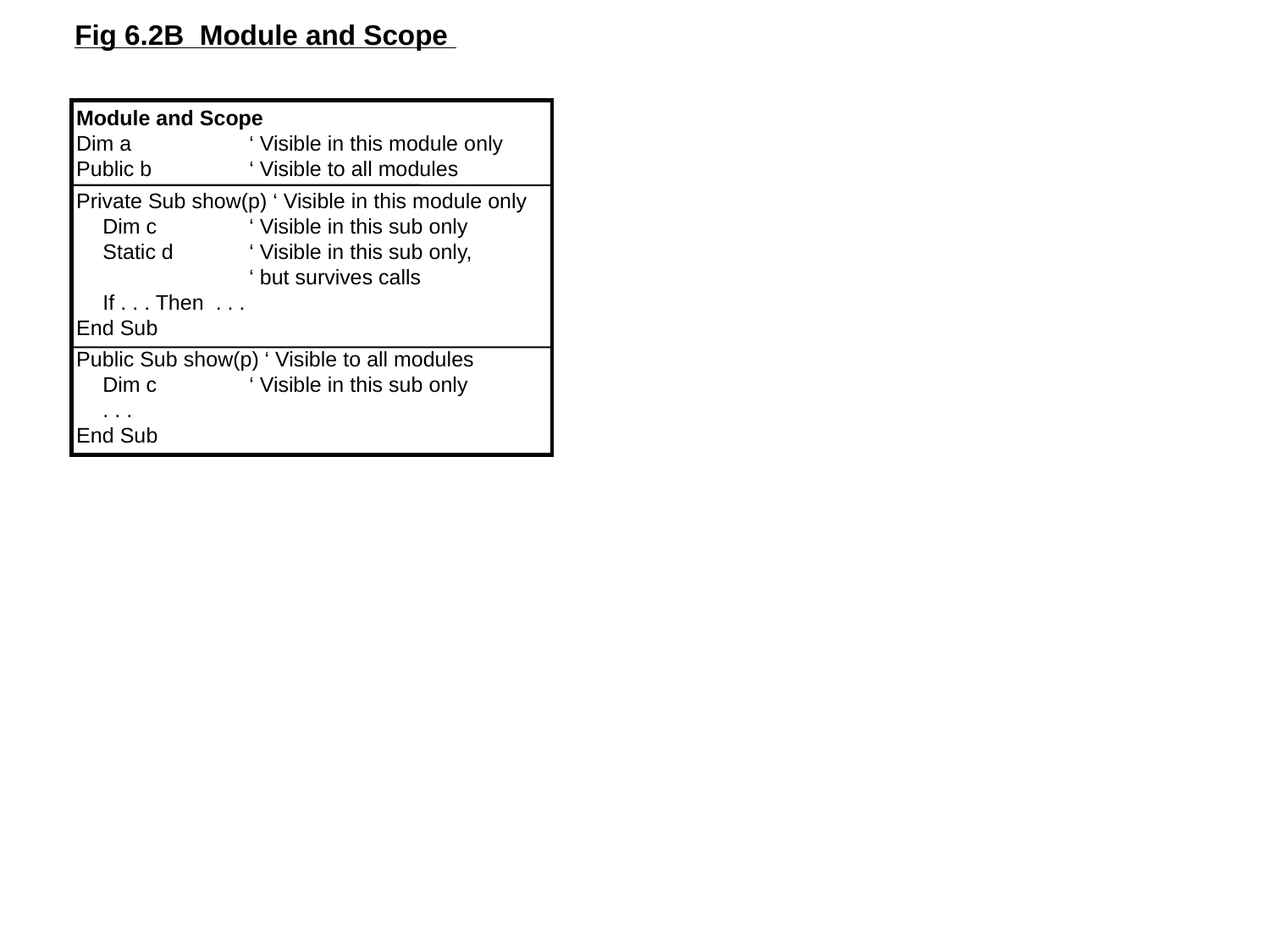

Fig 6.2B  Module and Scope
Module and Scope
Dim a	‘ Visible in this module only
Public b	‘ Visible to all modules
Private Sub show(p) ‘ Visible in this module only
	Dim c	‘ Visible in this sub only
	Static d	‘ Visible in this sub only,
		‘ but survives calls
	If . . . Then  . . .
End Sub
Public Sub show(p) ‘ Visible to all modules
	Dim c	‘ Visible in this sub only
	. . .
End Sub